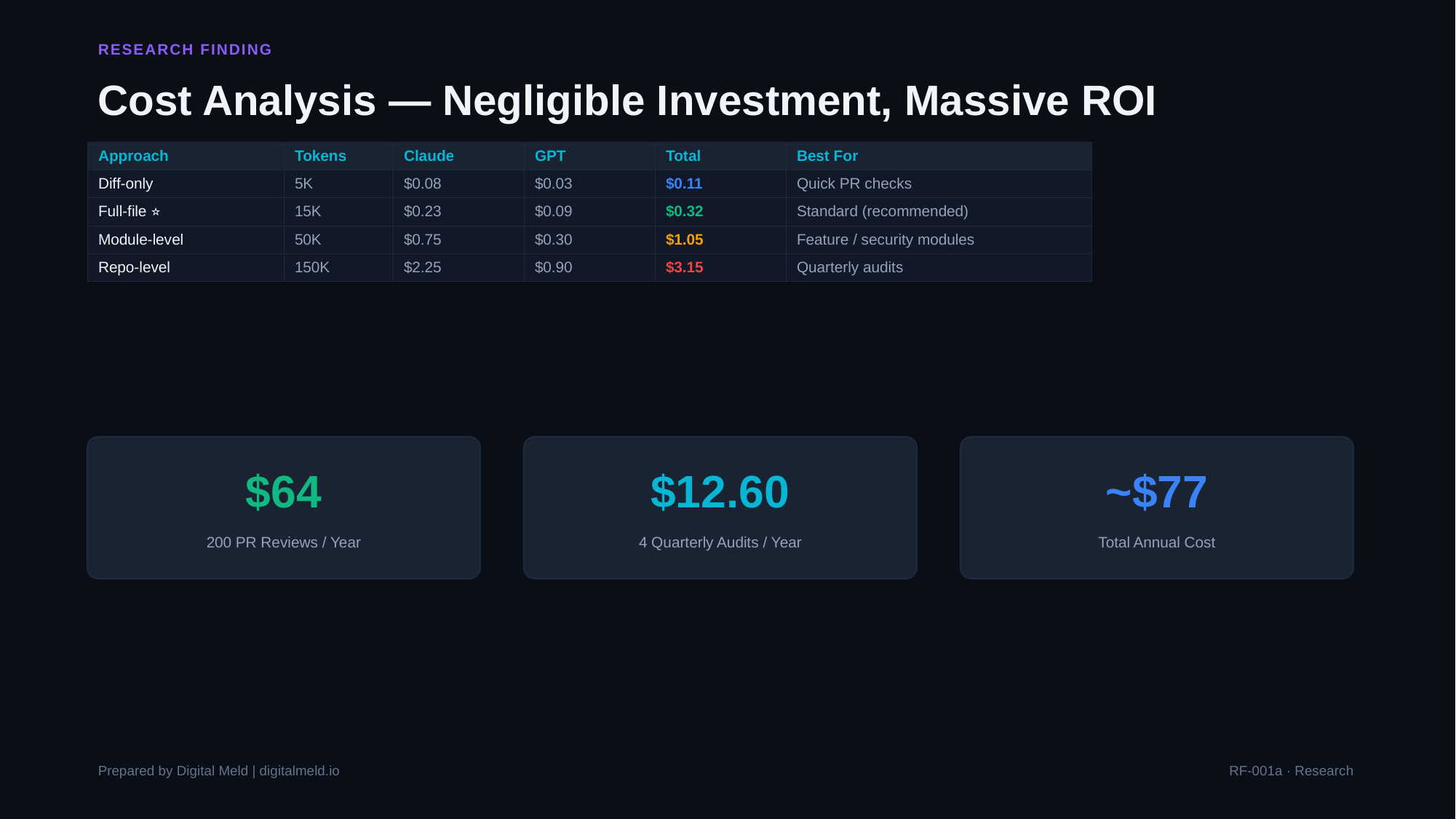

RESEARCH FINDING
Cost Analysis — Negligible Investment, Massive ROI
| Approach | Tokens | Claude | GPT | Total | Best For |
| --- | --- | --- | --- | --- | --- |
| Diff-only | 5K | $0.08 | $0.03 | $0.11 | Quick PR checks |
| Full-file ⭐ | 15K | $0.23 | $0.09 | $0.32 | Standard (recommended) |
| Module-level | 50K | $0.75 | $0.30 | $1.05 | Feature / security modules |
| Repo-level | 150K | $2.25 | $0.90 | $3.15 | Quarterly audits |

$64
$12.60
~$77
200 PR Reviews / Year
4 Quarterly Audits / Year
Total Annual Cost
Prepared by Digital Meld | digitalmeld.io
RF-001a · Research